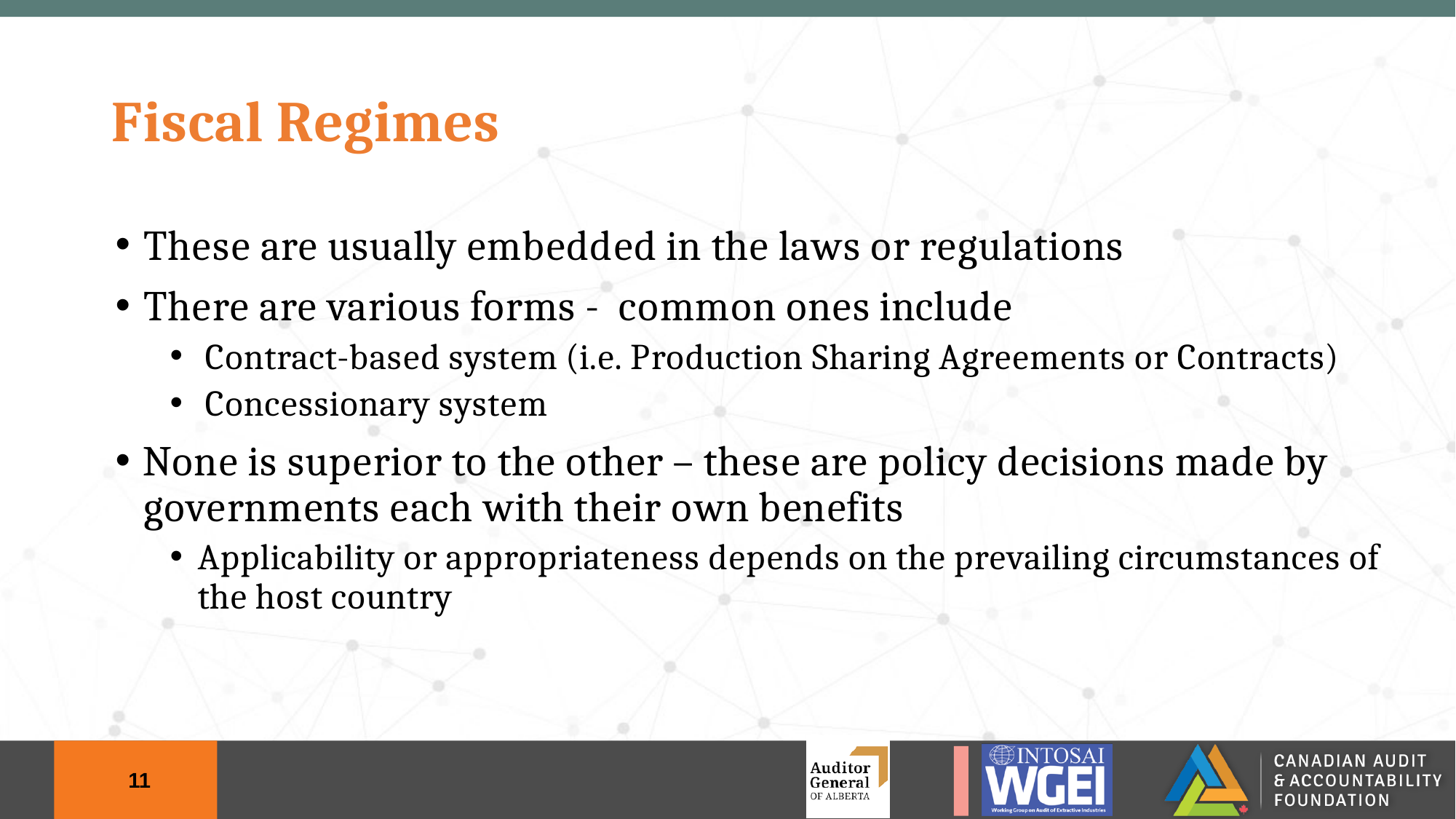

# Fiscal Regimes
These are usually embedded in the laws or regulations
There are various forms -  common ones include
Contract-based system (i.e. Production Sharing Agreements or Contracts)
Concessionary system
None is superior to the other – these are policy decisions made by governments each with their own benefits
Applicability or appropriateness depends on the prevailing circumstances of the host country